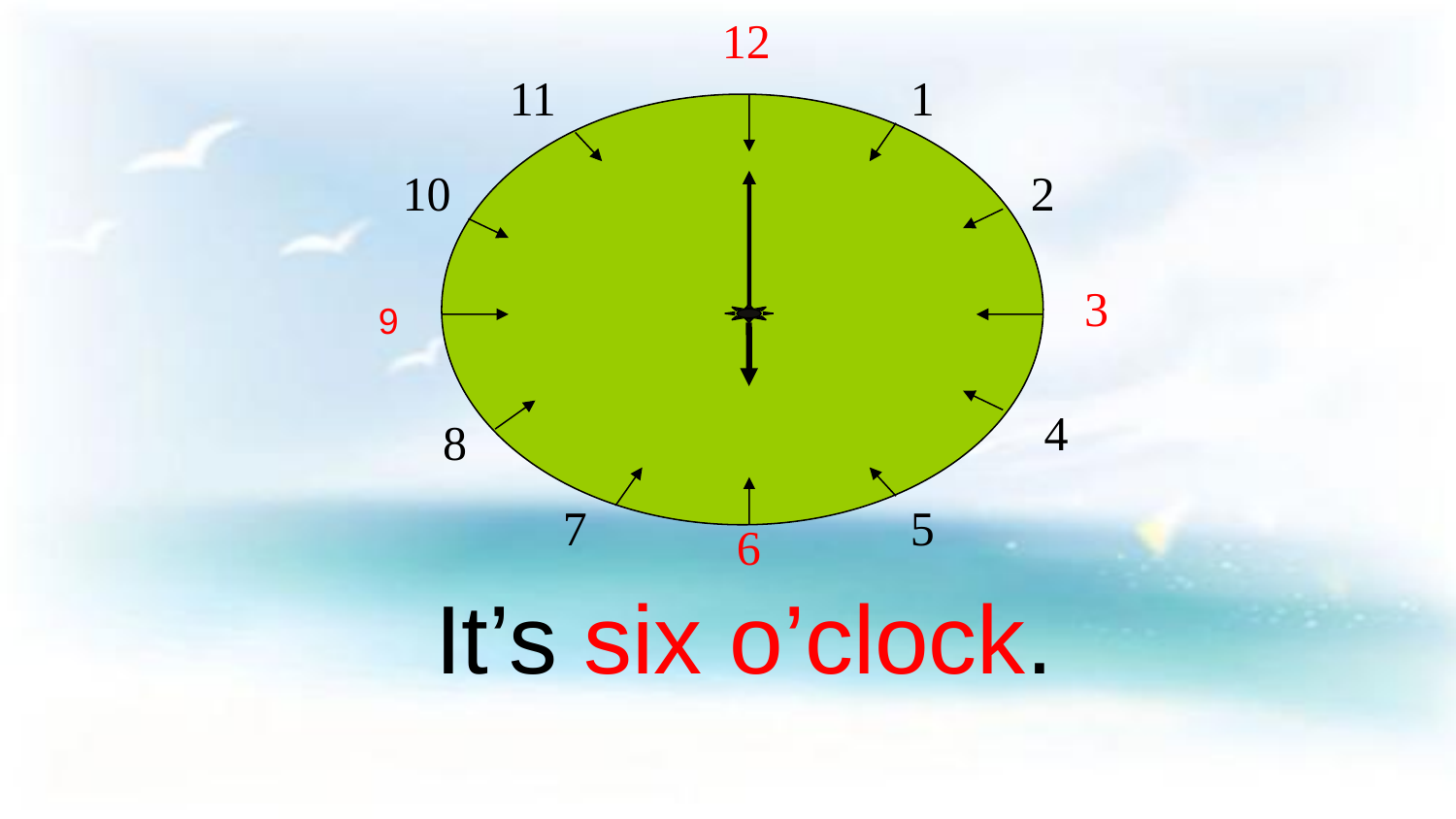

12
11
1

10

2
3
4
8
7
5
6

9

   It’s six o’clock.